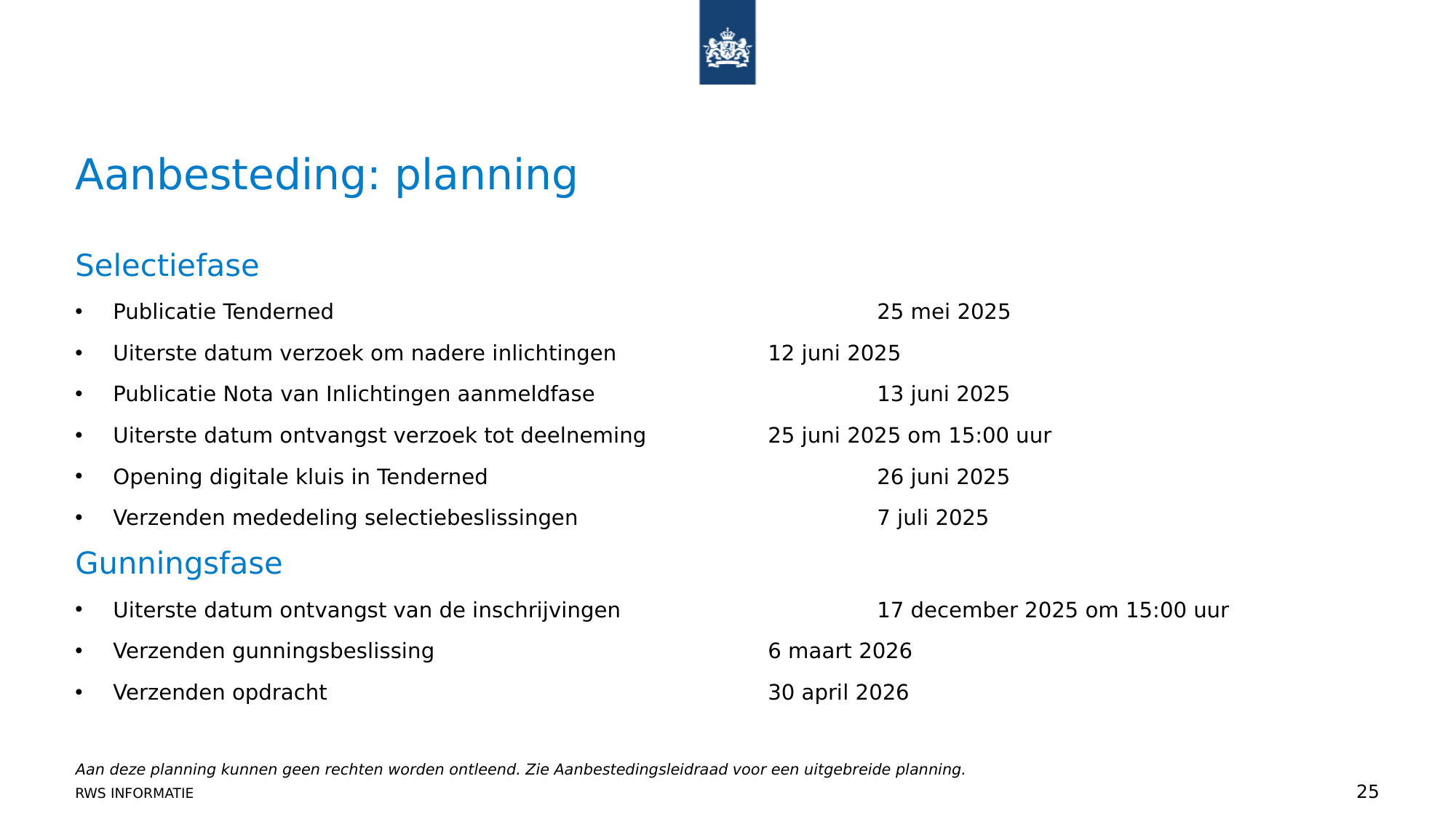

# Aanbesteding: planning
Selectiefase
Publicatie Tenderned 					25 mei 2025
Uiterste datum verzoek om nadere inlichtingen 		12 juni 2025
Publicatie Nota van Inlichtingen aanmeldfase 			13 juni 2025
Uiterste datum ontvangst verzoek tot deelneming 	 	25 juni 2025 om 15:00 uur
Opening digitale kluis in Tenderned 				26 juni 2025
Verzenden mededeling selectiebeslissingen 			7 juli 2025
Gunningsfase
Uiterste datum ontvangst van de inschrijvingen			17 december 2025 om 15:00 uur
Verzenden gunningsbeslissing				6 maart 2026
Verzenden opdracht					30 april 2026

Aan deze planning kunnen geen rechten worden ontleend. Zie Aanbestedingsleidraad voor een uitgebreide planning.
RWS Informatie
25